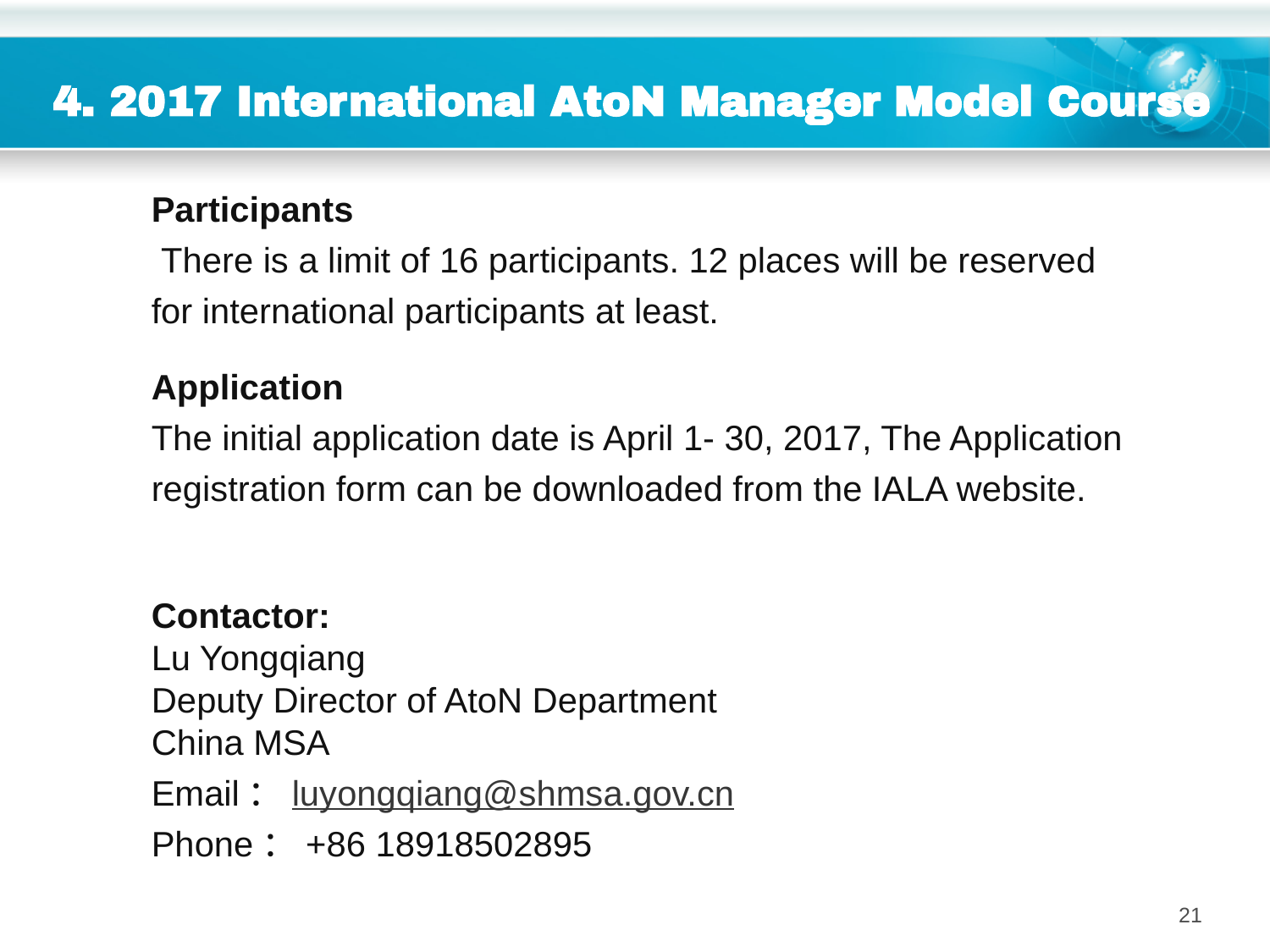

4. 2017 International AtoN Manager Model Course
Participants
 There is a limit of 16 participants. 12 places will be reserved for international participants at least.

Application
The initial application date is April 1- 30, 2017, The Application registration form can be downloaded from the IALA website.

Contactor:
Lu Yongqiang
Deputy Director of AtoN Department
China MSA
Email：luyongqiang@shmsa.gov.cn
Phone：+86 18918502895

21